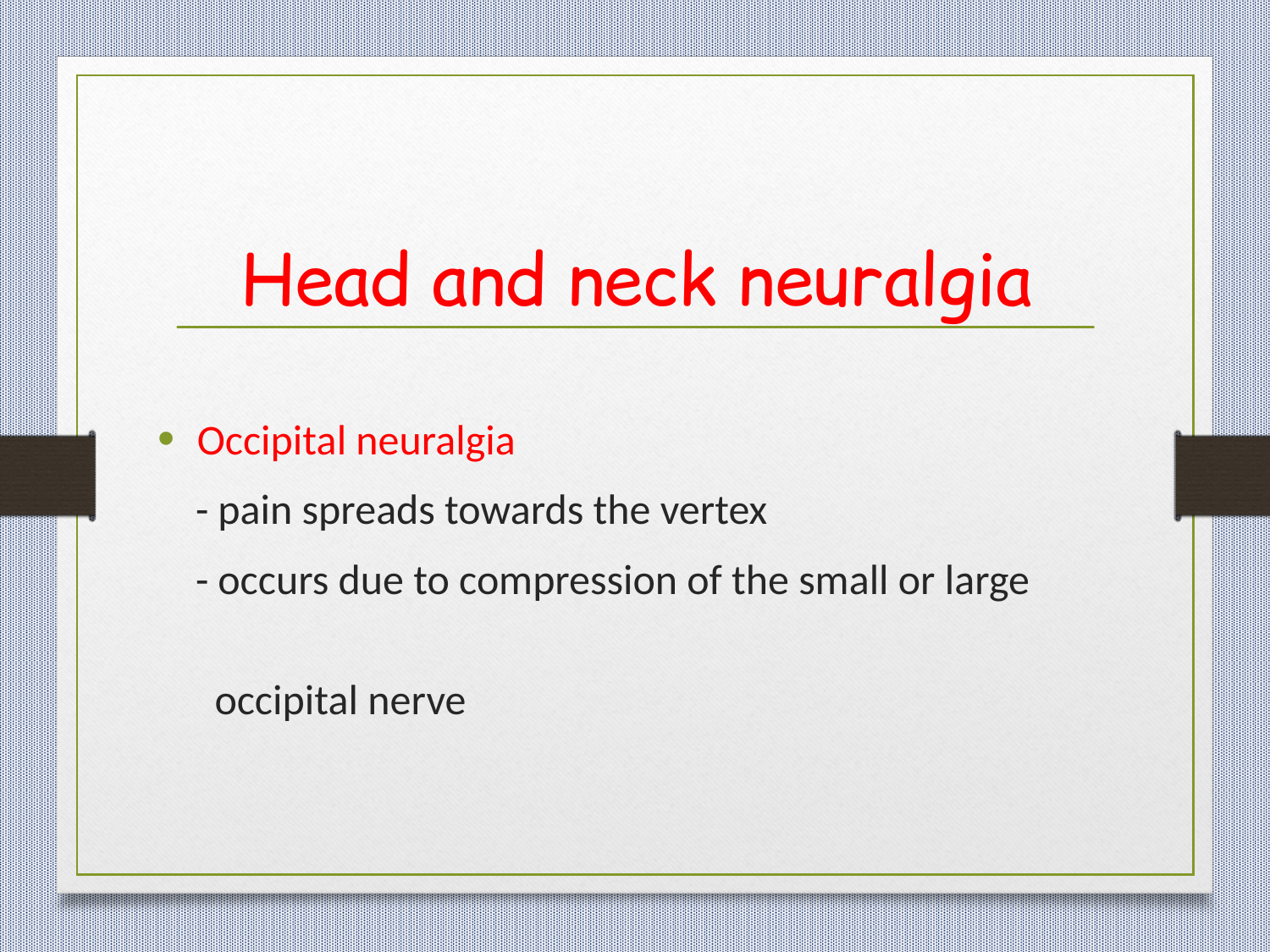

# Head and neck neuralgia
Occipital neuralgia
    - pain spreads towards the vertex
    - occurs due to compression of the small or large
      occipital nerve